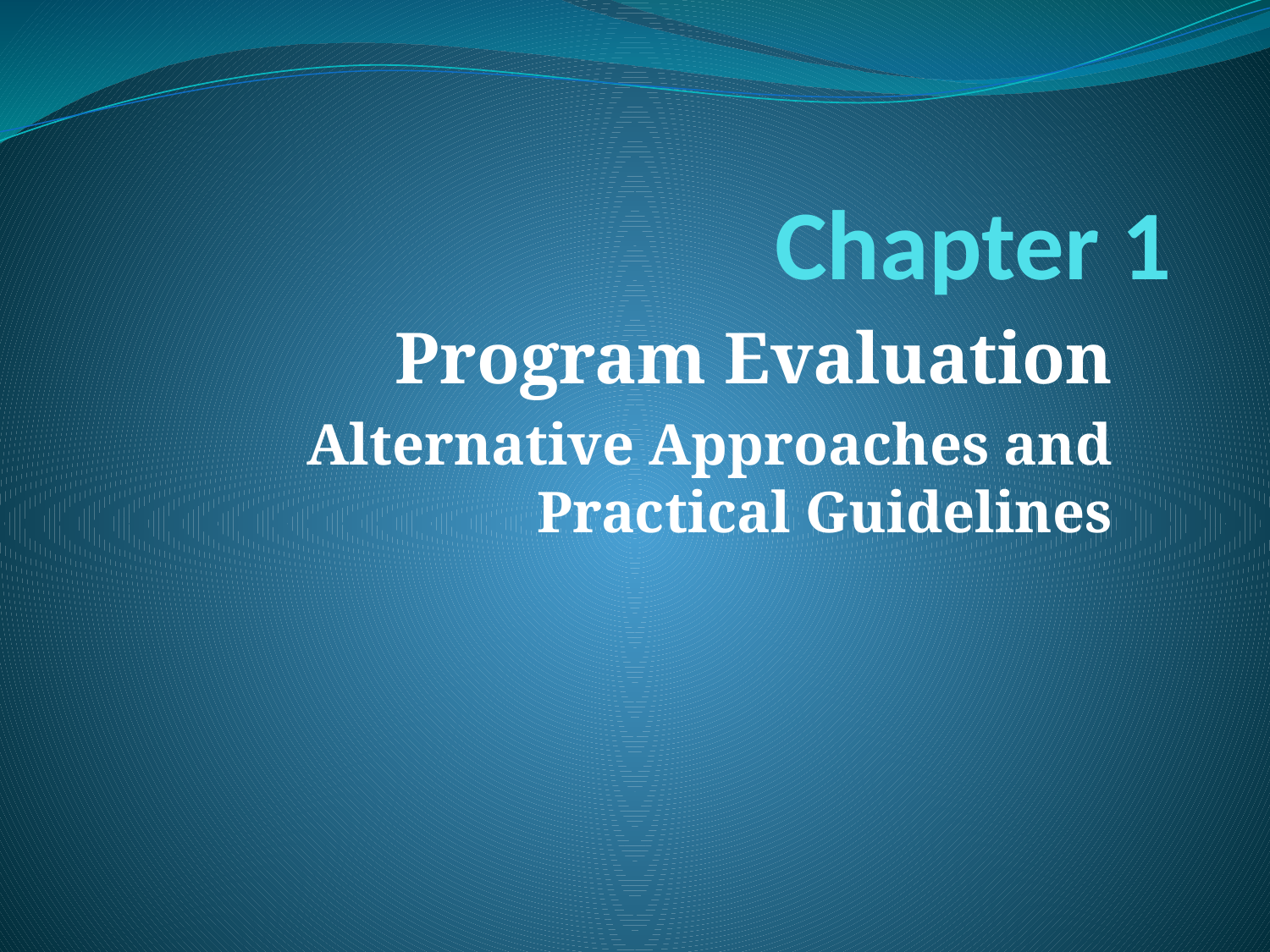

# Chapter 1
Program Evaluation
Alternative Approaches and Practical Guidelines